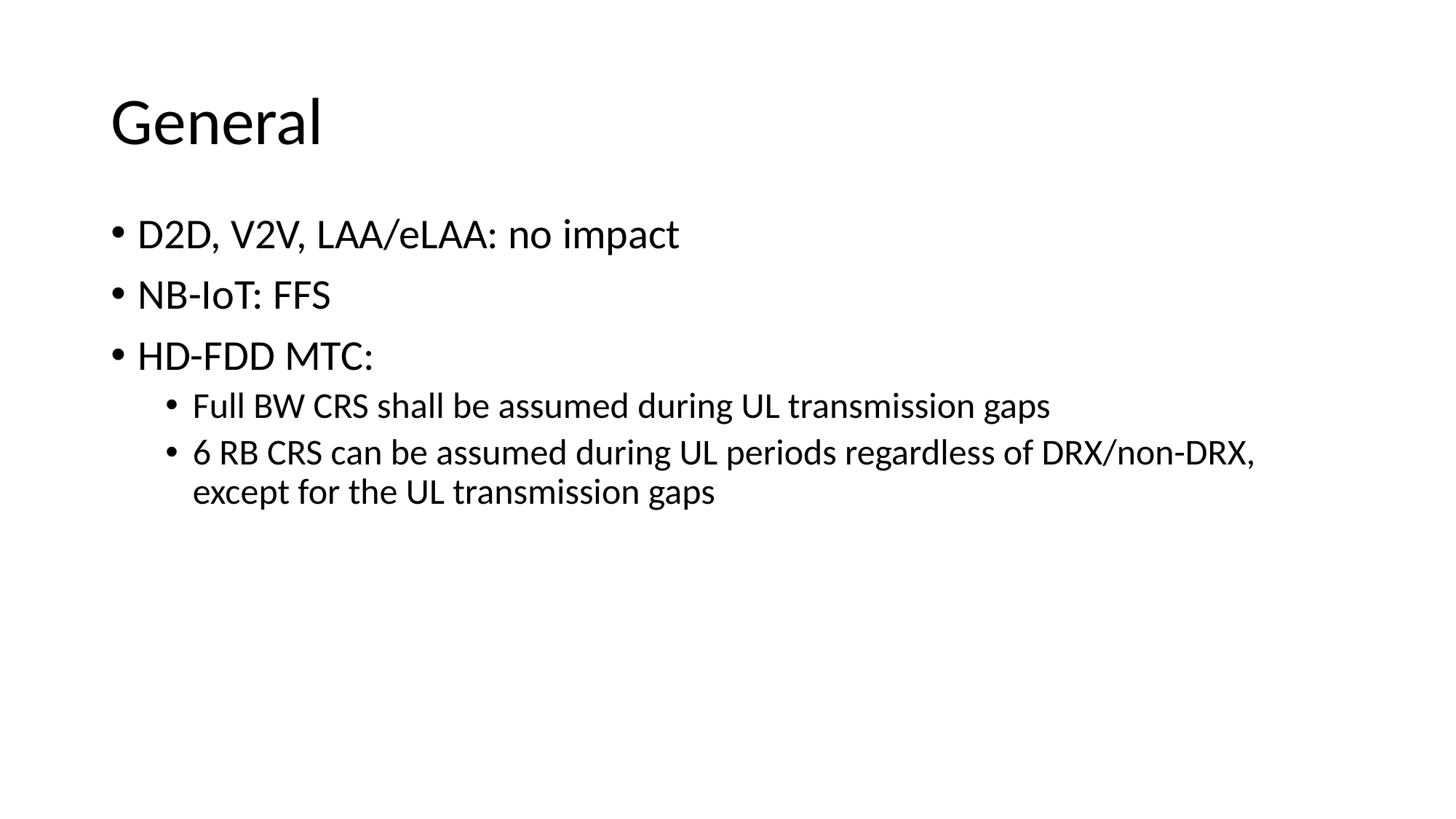

# General
D2D, V2V, LAA/eLAA: no impact
NB-IoT: FFS
HD-FDD MTC:
Full BW CRS shall be assumed during UL transmission gaps
6 RB CRS can be assumed during UL periods regardless of DRX/non-DRX, except for the UL transmission gaps